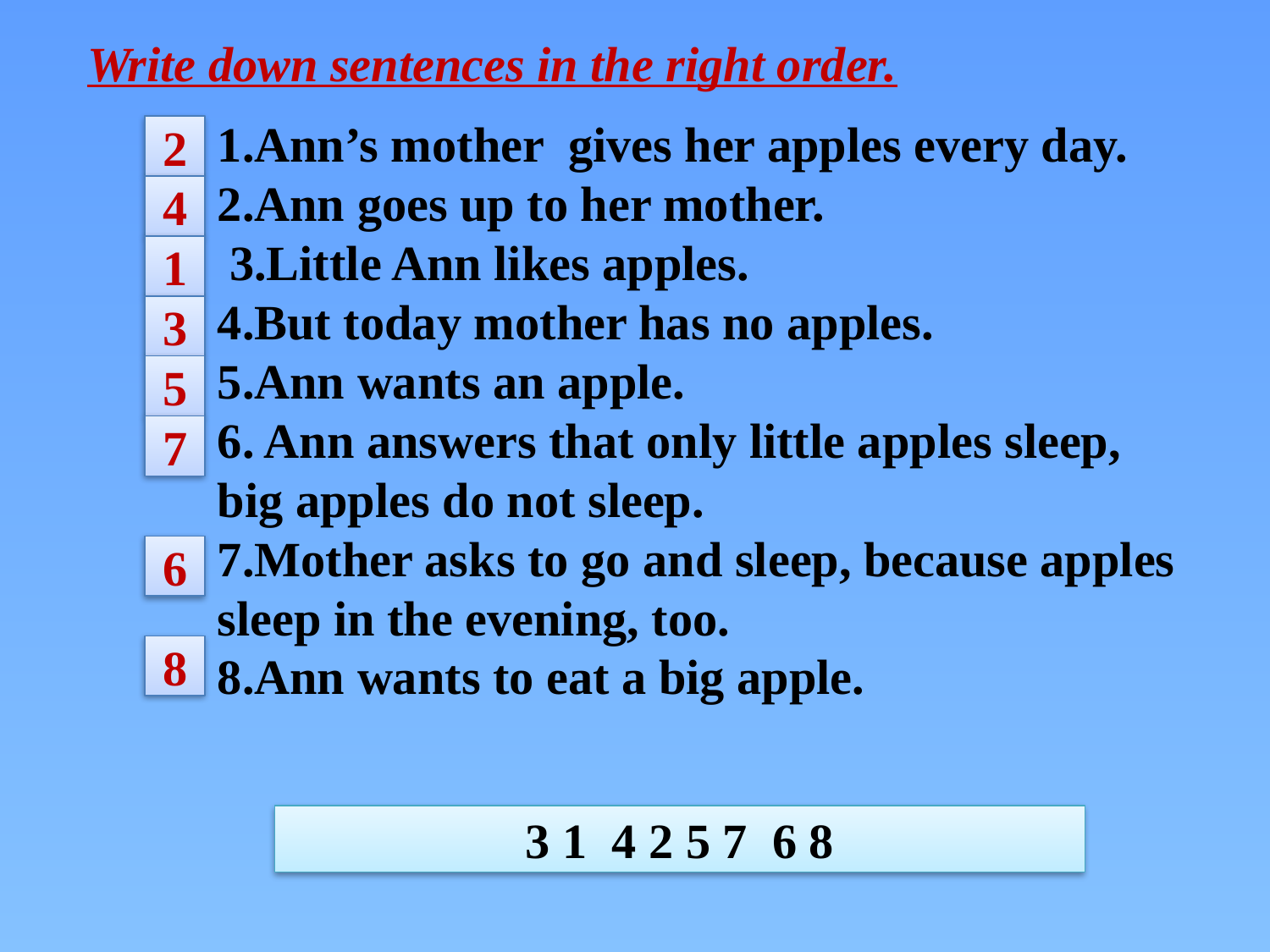

Write down sentences in the right order.
1.Ann’s mother  gives her apples every day.
2.Ann goes up to her mother.
 3.Little Ann likes apples.
4.But today mother has no apples.
5.Ann wants an apple.
6. Ann answers that only little apples sleep, big apples do not sleep.
7.Mother asks to go and sleep, because apples sleep in the evening, too.
8.Ann wants to eat a big apple.
2
4
1
3
5
7
6
8
3 1  4 2 5 7  6 8